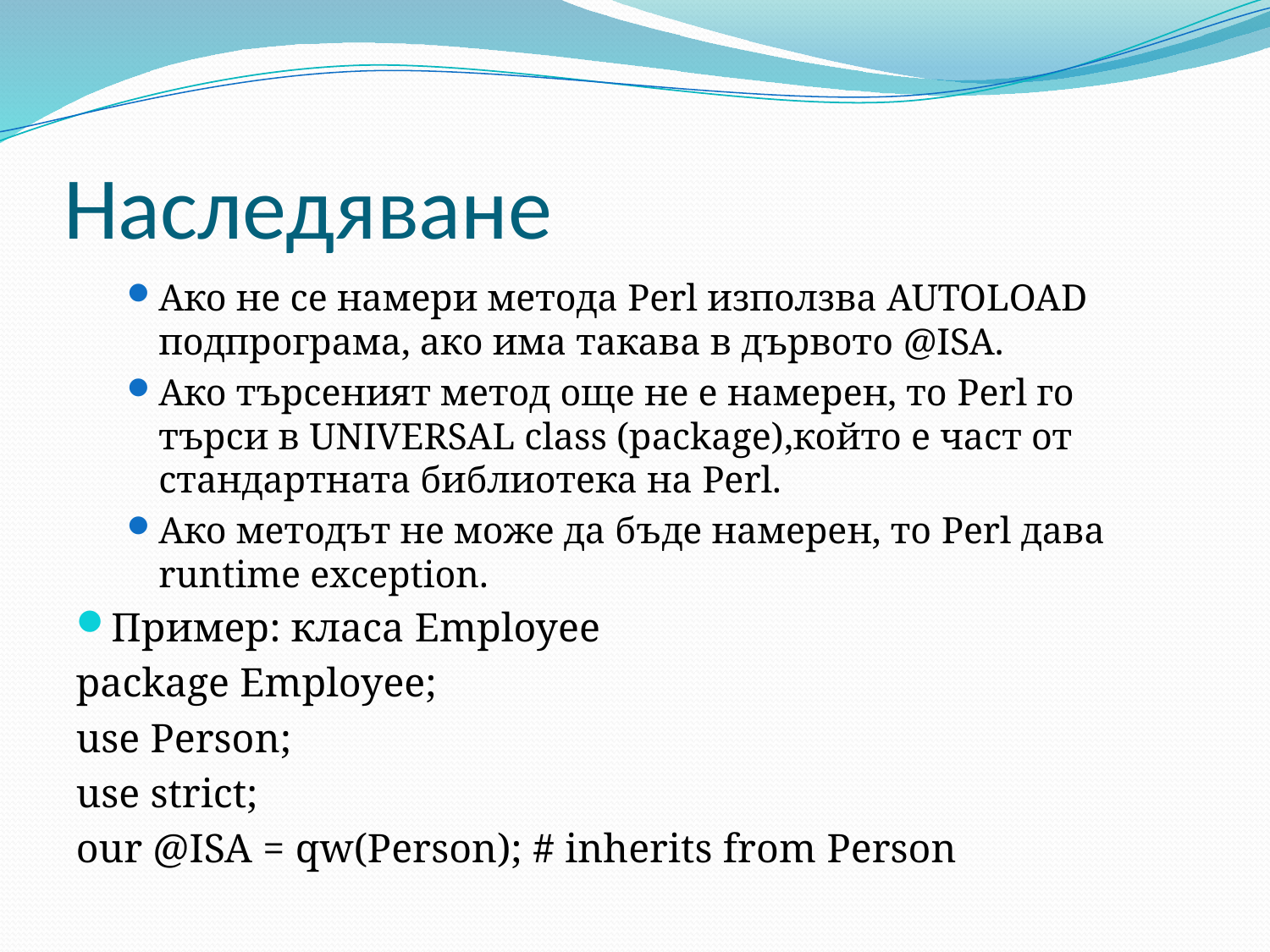

# Наследяване
Ако не се намери метода Perl използва AUTOLOAD подпрограма, ако има такава в дървото @ISA.
Ако търсеният метод още не е намерен, то Perl го търси в UNIVERSAL class (package),който е част от стандартната библиотека на Perl.
Ако методът не може да бъде намерен, то Perl дава runtime exception.
Пример: класа Employee
package Employee;
use Person;
use strict;
our @ISA = qw(Person); # inherits from Person